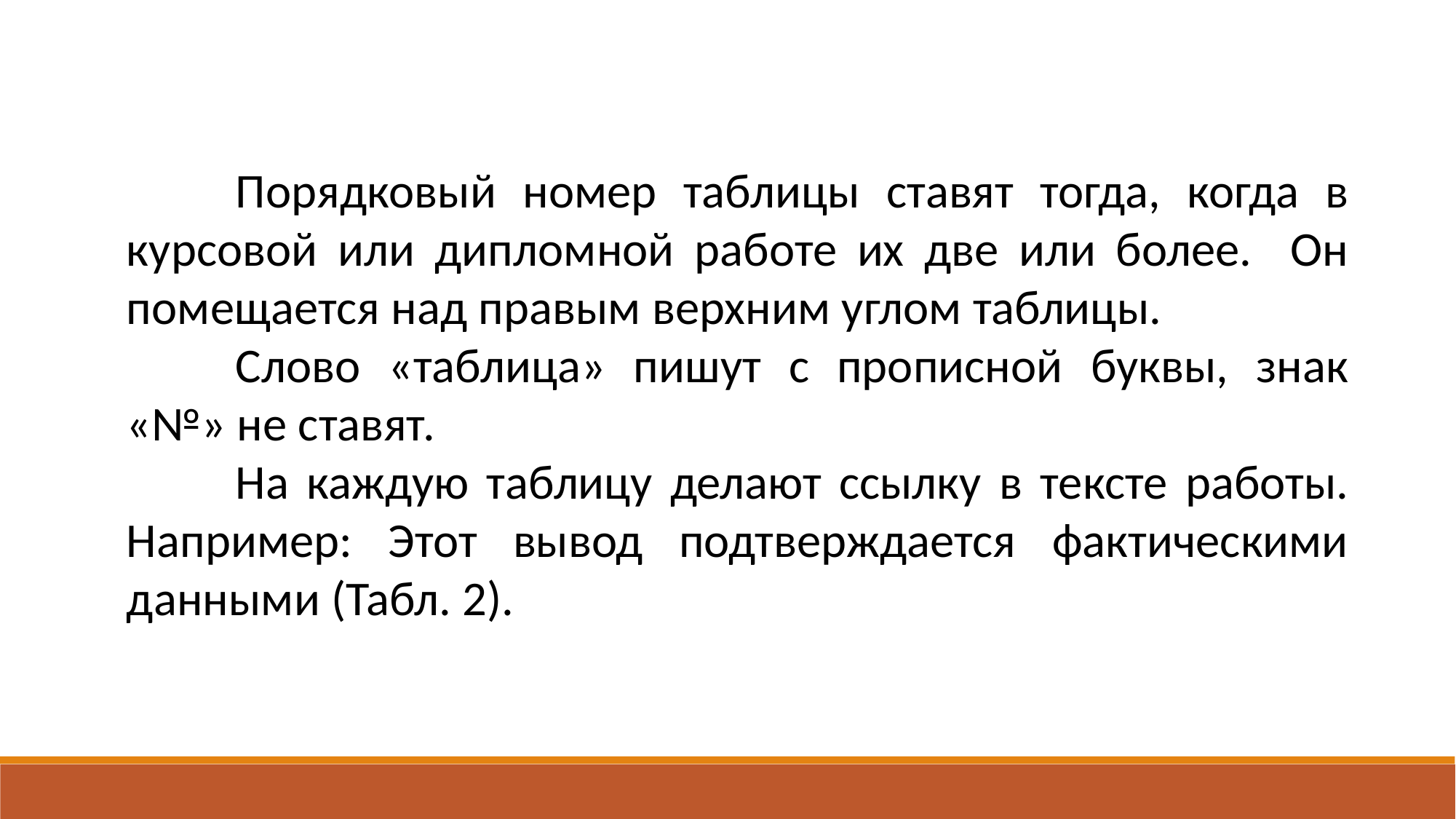

Порядковый номер таблицы ставят тогда, когда в курсовой или дипломной работе их две или более. 	Он помещается над правым верхним углом таблицы.
	Слово «таблица» пишут с прописной буквы, знак «№» не ставят.
	На каждую таблицу делают ссылку в тексте работы. Например: Этот вывод подтверждается фактическими данными (Табл. 2).